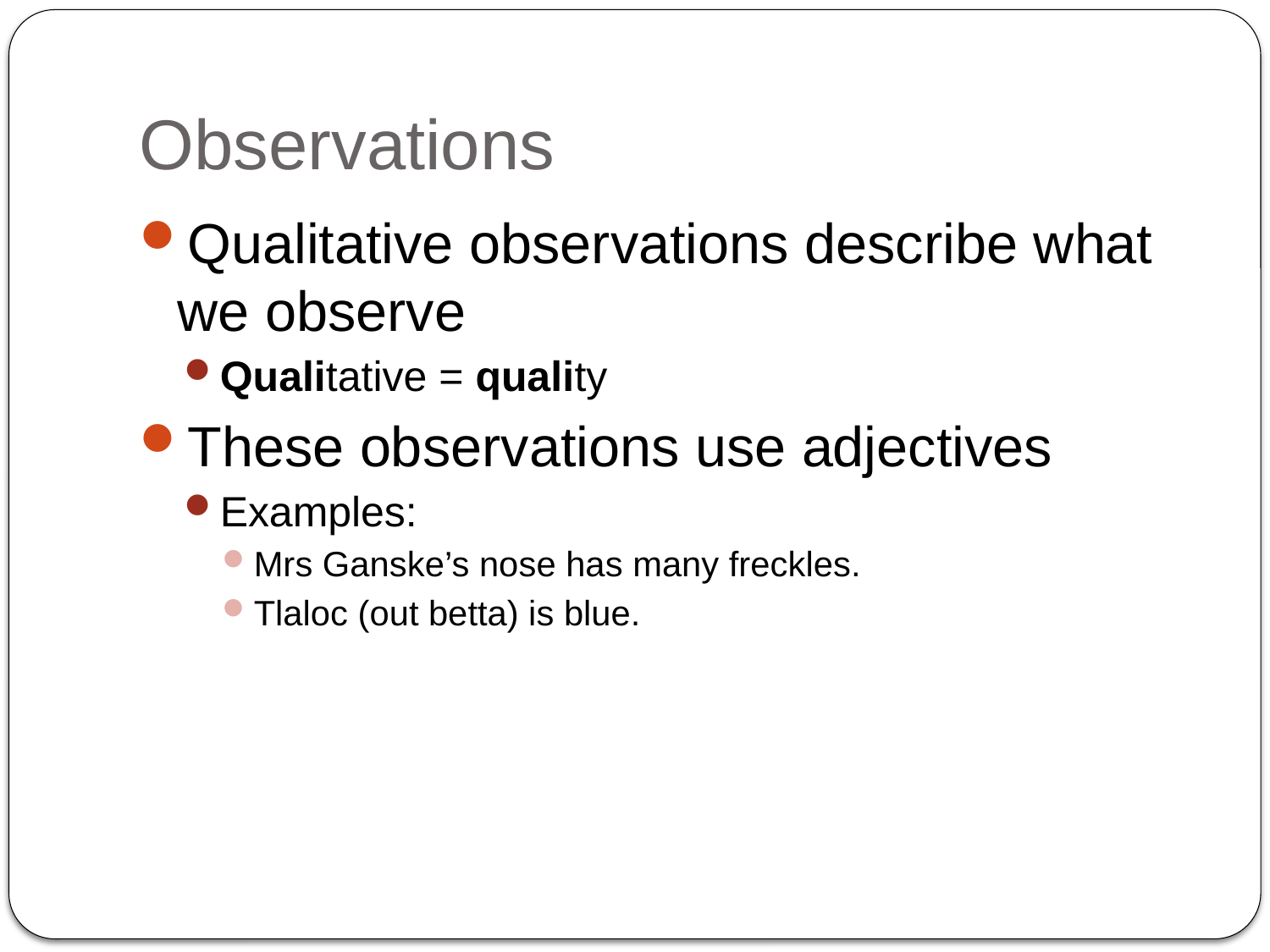

# Observations
Qualitative observations describe what we observe
Qualitative = quality
These observations use adjectives
Examples:
Mrs Ganske’s nose has many freckles.
Tlaloc (out betta) is blue.